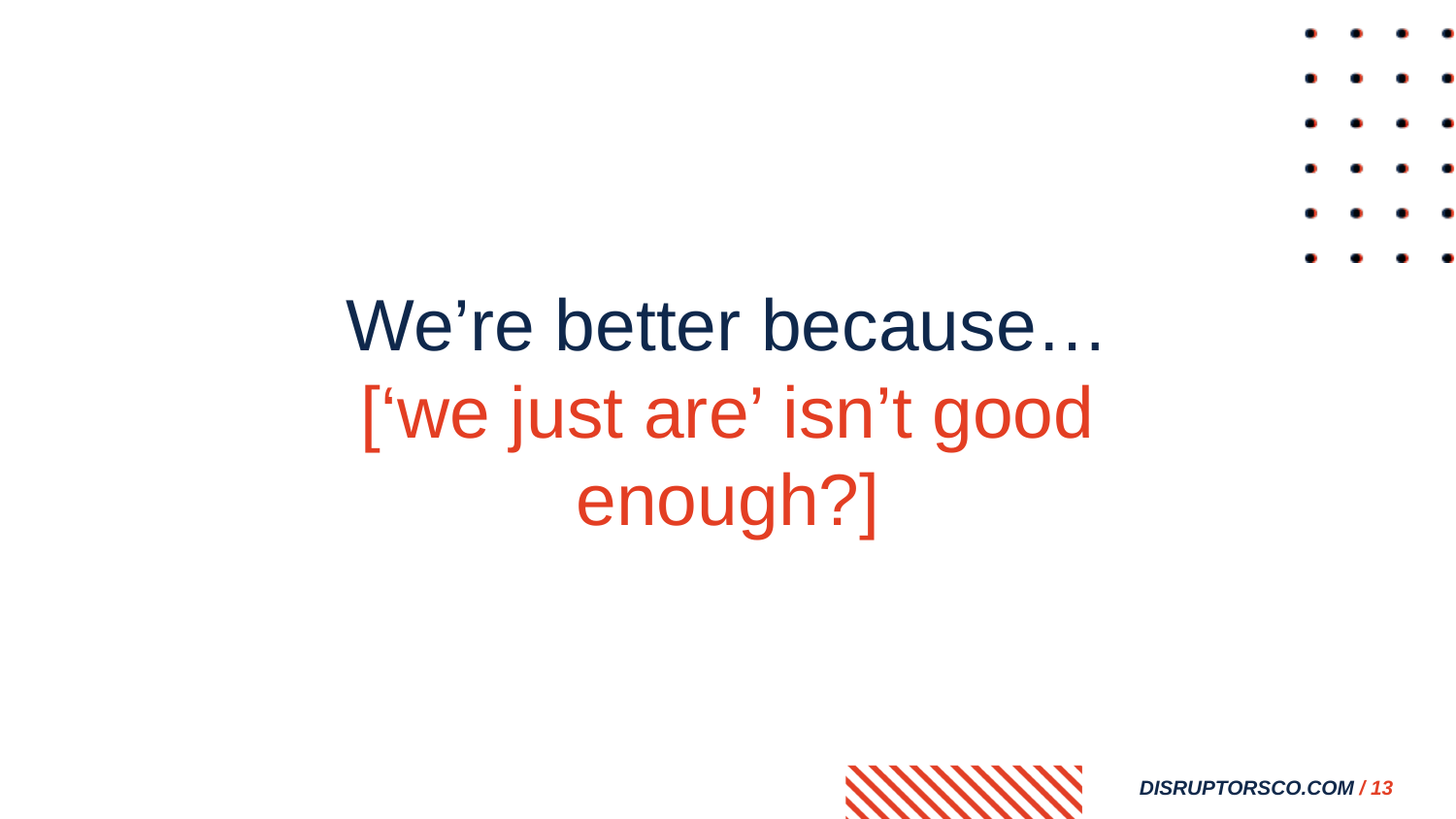

We’re better because…
[‘we just are’ isn’t good enough?]